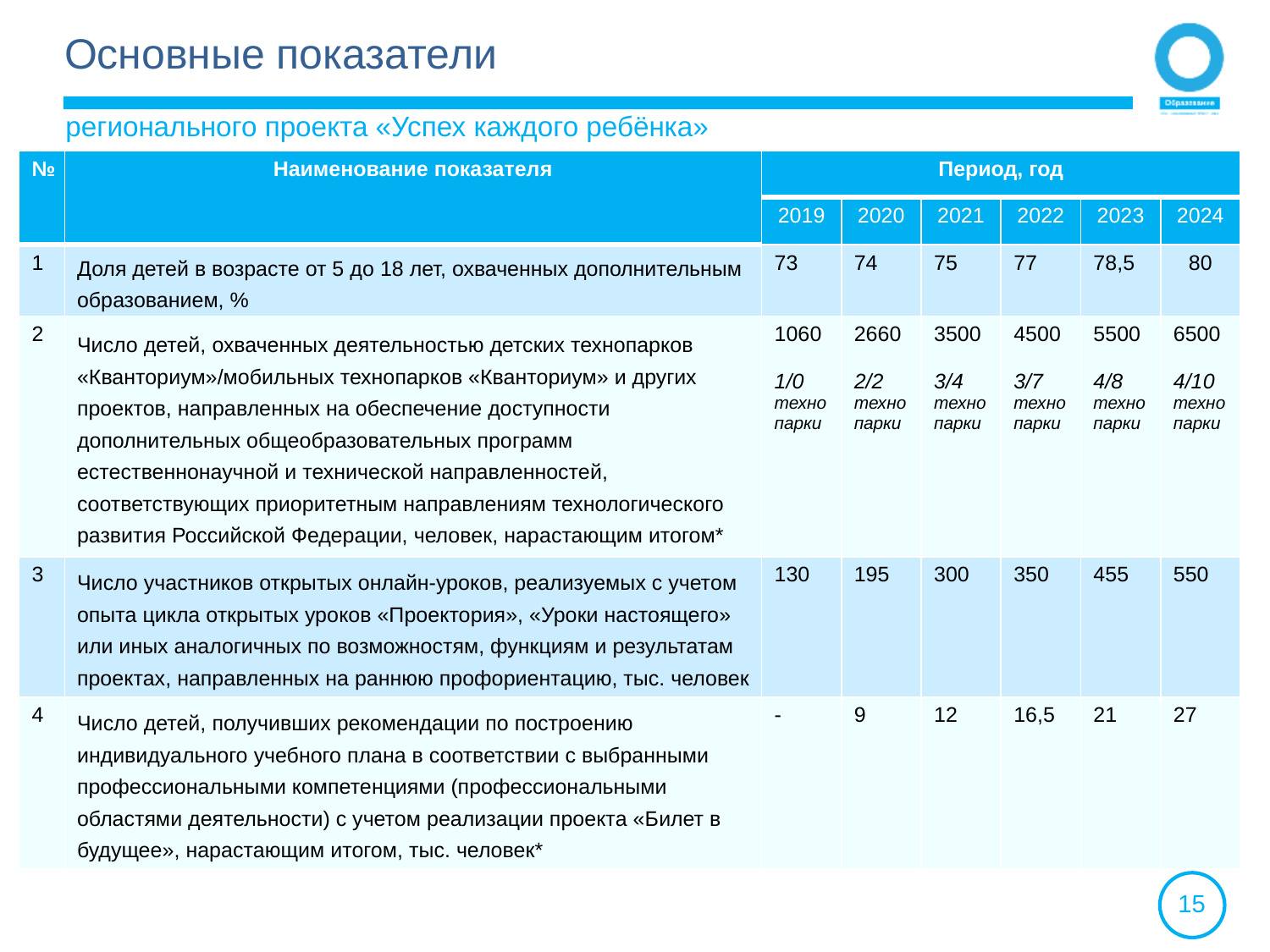

Основные показатели
регионального проекта «Успех каждого ребёнка»
| № | Наименование показателя | Период, год |  |  |  |  |  |
| --- | --- | --- | --- | --- | --- | --- | --- |
|  |  | 2019 | 2020 | 2021 | 2022 | 2023 | 2024 |
| 1 | Доля детей в возрасте от 5 до 18 лет, охваченных дополнительным образованием, % | 73 | 74 | 75 | 77 | 78,5 | 80 |
| 2 | Число детей, охваченных деятельностью детских технопарков «Кванториум»/мобильных технопарков «Кванториум» и других проектов, направленных на обеспечение доступности дополнительных общеобразовательных программ естественнонаучной и технической направленностей, соответствующих приоритетным направлениям технологического развития Российской Федерации, человек, нарастающим итогом\* | 1060 1/0 технопарки | 2660 2/2 технопарки | 3500 3/4 технопарки | 4500 3/7 технопарки | 5500 4/8 технопарки | 6500 4/10 технопарки |
| 3 | Число участников открытых онлайн-уроков, реализуемых с учетом опыта цикла открытых уроков «Проектория», «Уроки настоящего» или иных аналогичных по возможностям, функциям и результатам проектах, направленных на раннюю профориентацию, тыс. человек | 130 | 195 | 300 | 350 | 455 | 550 |
| 4 | Число детей, получивших рекомендации по построению индивидуального учебного плана в соответствии с выбранными профессиональными компетенциями (профессиональными областями деятельности) с учетом реализации проекта «Билет в будущее», нарастающим итогом, тыс. человек\* | - | 9 | 12 | 16,5 | 21 | 27 |